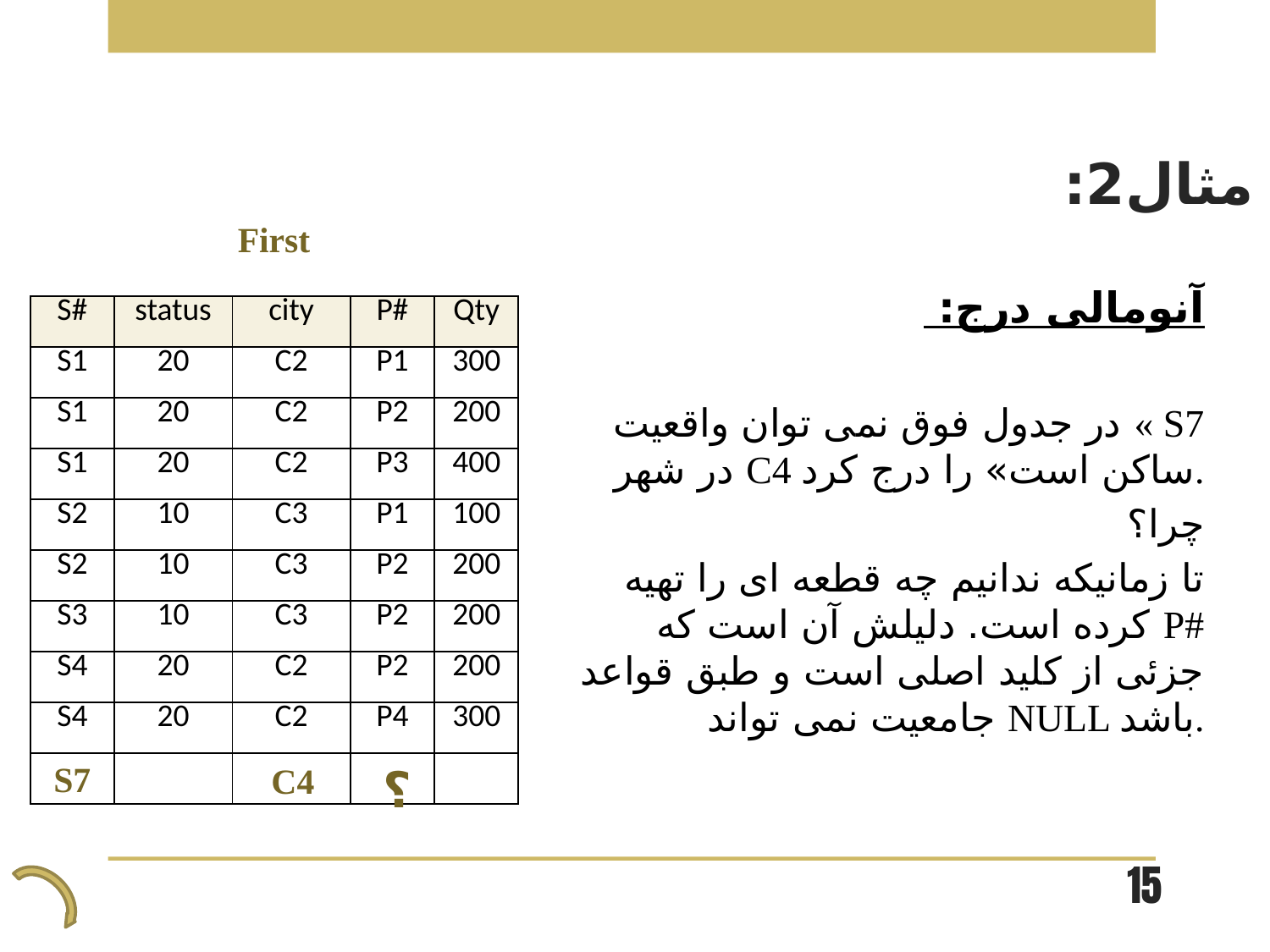

# مثال2:
First
آنومالی درج:

در جدول فوق نمی توان واقعیت « S7 در شهر C4 ساکن است» را درج کرد.
چرا؟
 تا زمانیکه ندانیم چه قطعه ای را تهیه کرده است. دلیلش آن است که P# جزئی از کلید اصلی است و طبق قواعد جامعیت نمی تواند NULL باشد.

| S# | status | city | P# | Qty |
| --- | --- | --- | --- | --- |
| S1 | 20 | C2 | P1 | 300 |
| S1 | 20 | C2 | P2 | 200 |
| S1 | 20 | C2 | P3 | 400 |
| S2 | 10 | C3 | P1 | 100 |
| S2 | 10 | C3 | P2 | 200 |
| S3 | 10 | C3 | P2 | 200 |
| S4 | 20 | C2 | P2 | 200 |
| S4 | 20 | C2 | P4 | 300 |
|  |  |  |  |  |
S7
C4
؟
15